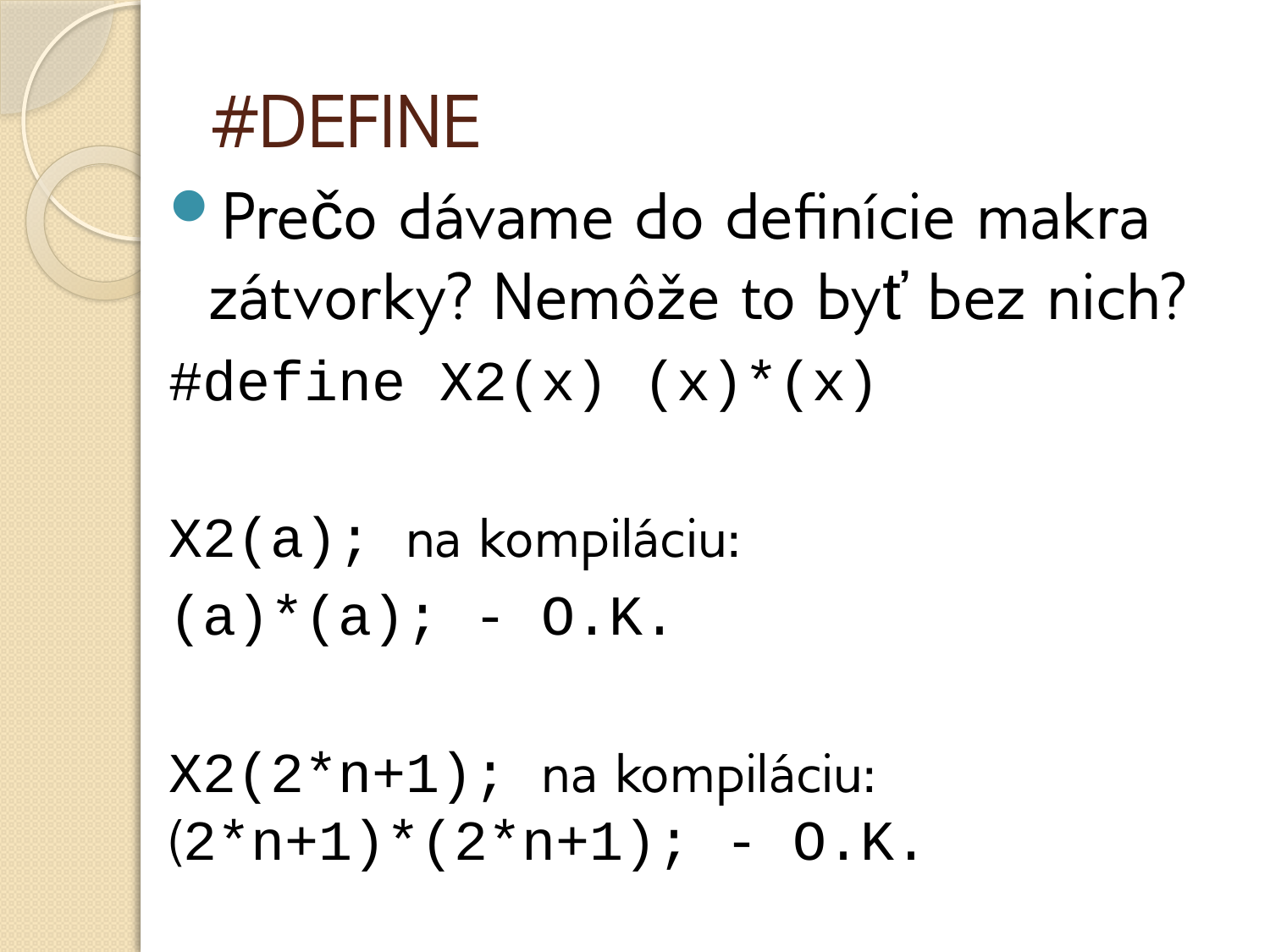

# #DEFINE
Prečo dávame do definície makra zátvorky? Nemôže to byť bez nich?
#define X2(x) (x)*(x)

X2(a); na kompiláciu:
(a)*(a); - O.K.

X2(2*n+1); na kompiláciu: (2*n+1)*(2*n+1); - O.K.